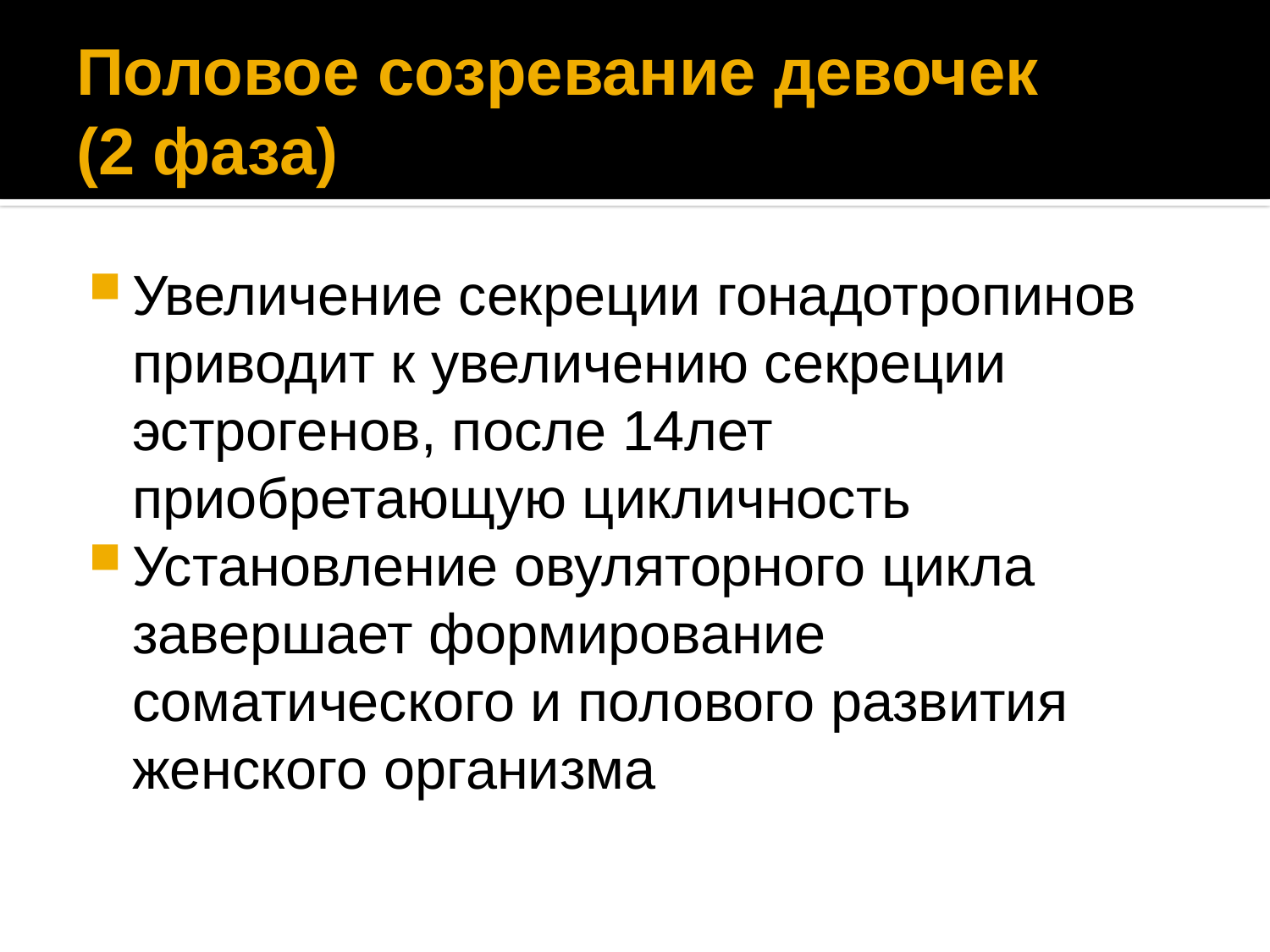

# Половое созревание девочек (2 фаза)
Увеличение секреции гонадотропинов приводит к увеличению секреции эстрогенов, после 14лет приобретающую цикличность
Установление овуляторного цикла завершает формирование соматического и полового развития женского организма